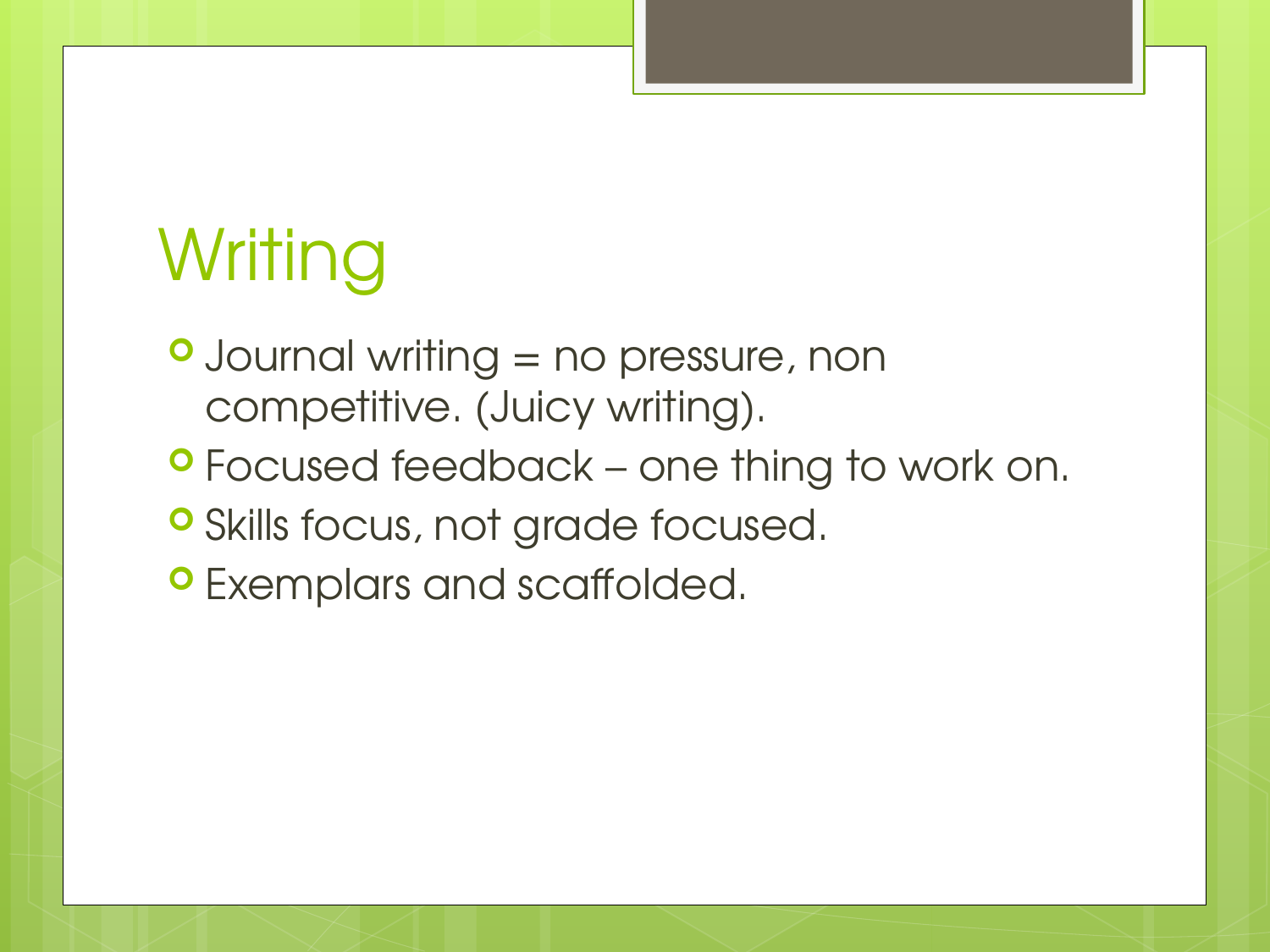

# Writing
Journal writing = no pressure, non competitive. (Juicy writing).
Focused feedback – one thing to work on.
Skills focus, not grade focused.
Exemplars and scaffolded.